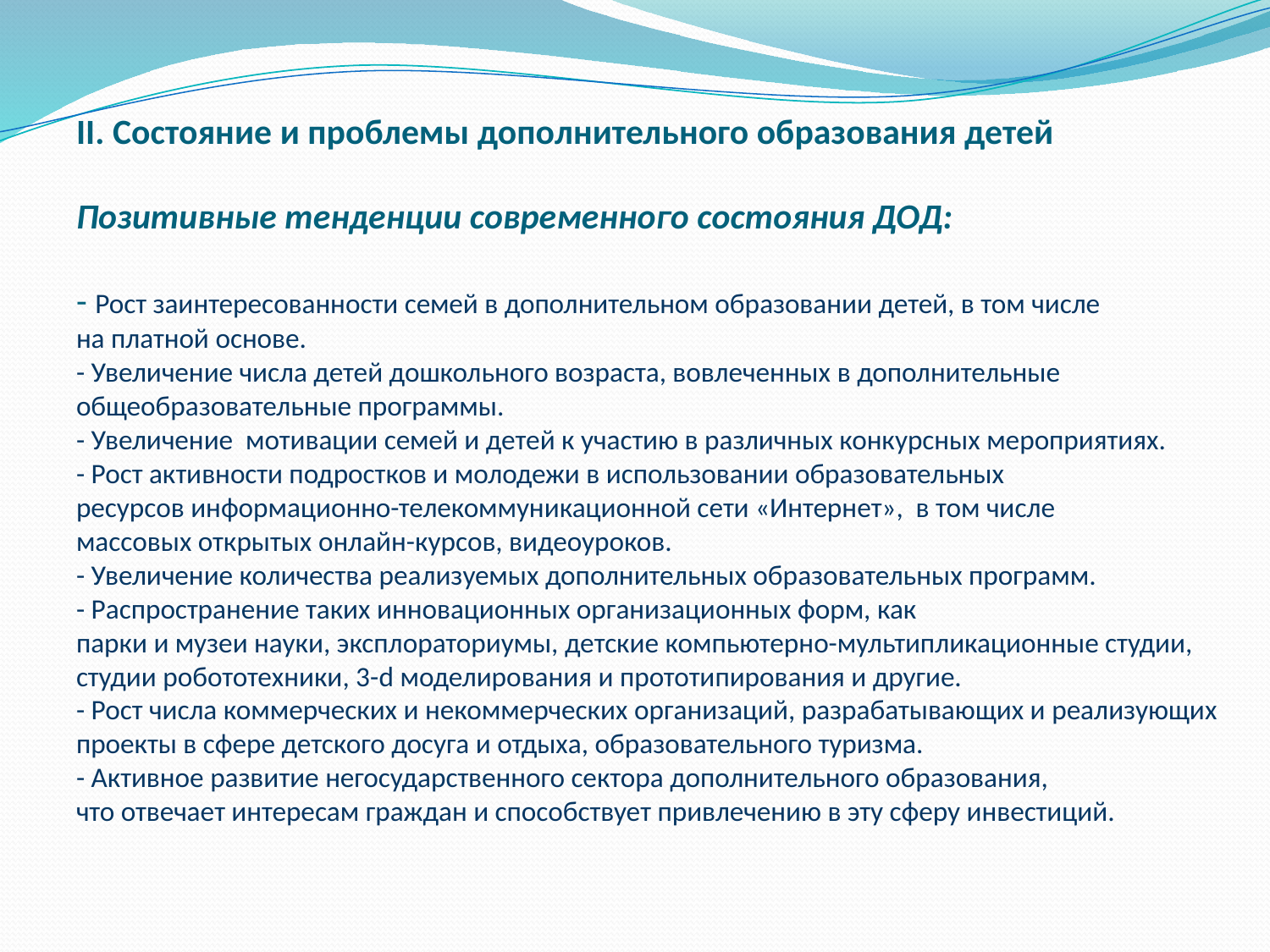

# II. Состояние и проблемы дополнительного образования детей Позитивные тенденции современного состояния ДОД: - Рост заинтересованности семей в дополнительном образовании детей, в том числе на платной основе. - Увеличение числа детей дошкольного возраста, вовлеченных в дополнительные общеобразовательные программы. - Увеличение  мотивации семей и детей к участию в различных конкурсных мероприятиях. - Рост активности подростков и молодежи в использовании образовательных ресурсов информационно-телекоммуникационной сети «Интернет»,  в том числе массовых открытых онлайн-курсов, видеоуроков. - Увеличение количества реализуемых дополнительных образовательных программ. - Распространение таких инновационных организационных форм, как парки и музеи науки, эксплораториумы, детские компьютерно-мультипликационные студии, студии робототехники, 3-d моделирования и прототипирования и другие. - Рост числа коммерческих и некоммерческих организаций, разрабатывающих и реализующих проекты в сфере детского досуга и отдыха, образовательного туризма. - Активное развитие негосударственного сектора дополнительного образования, что отвечает интересам граждан и способствует привлечению в эту сферу инвестиций.